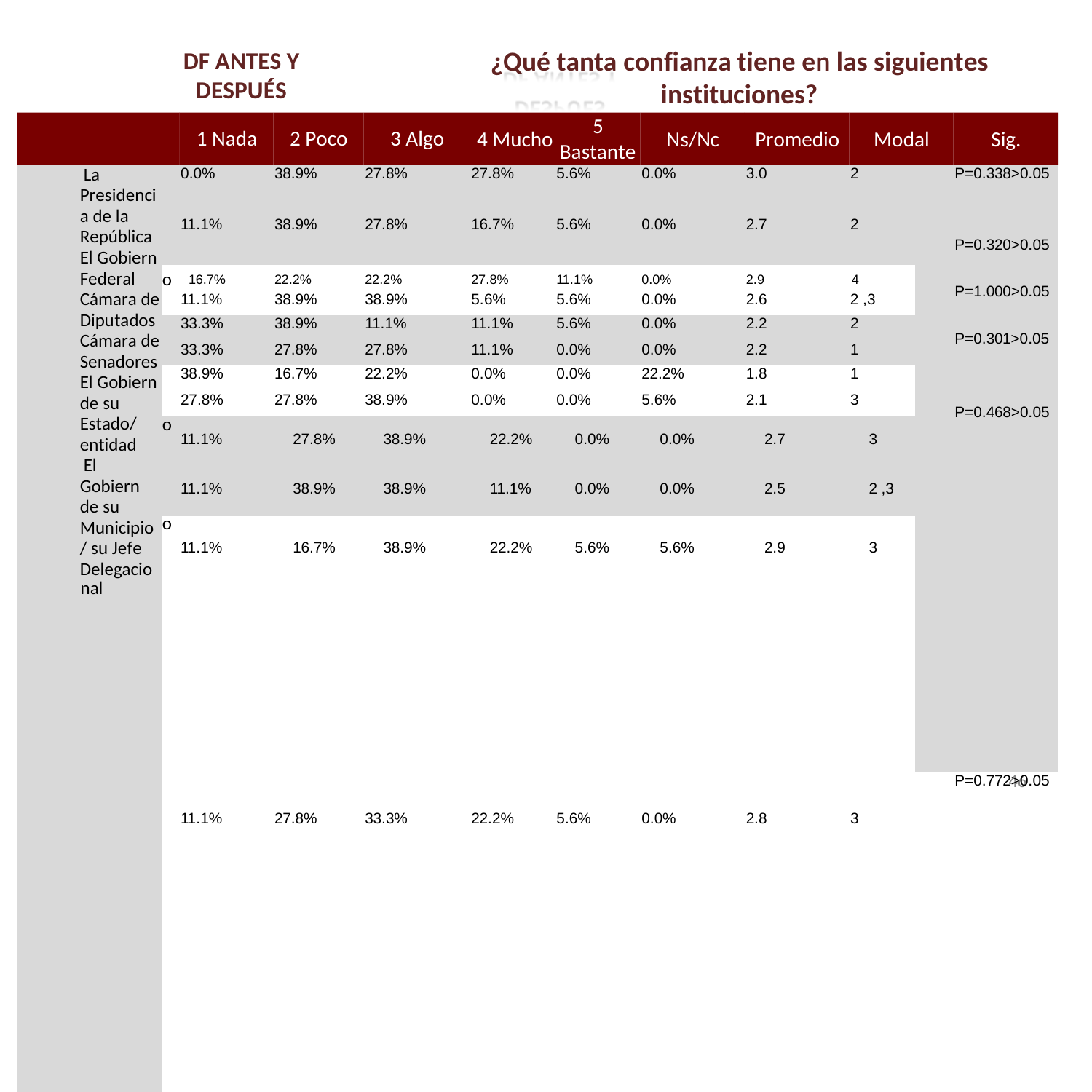

Creencias y religión
# ¿Qué tanta confianza tiene en las siguientes instituciones?
DF ANTES Y
DESPUÉS

5
Bastante

1 Nada
2 Poco
3 Algo
4 Mucho
Ns/Nc
Promedio
Modal
Sig.
| La Presidencia de la República El Gobiern Federal Cámara de Diputados Cámara de Senadores El Gobiern de su Estado/ entidad El Gobiern de su Municipio/ su Jefe Delegacio nal | 0.0% | 38.9% | 27.8% | 27.8% | 5.6% | 0.0% | 3.0 | 2 | P=0.338>0.05 P=0.320>0.05 P=1.000>0.05 P=0.301>0.05 P=0.468>0.05 |
| --- | --- | --- | --- | --- | --- | --- | --- | --- | --- |
|  | 11.1% | 38.9% | 27.8% | 16.7% | 5.6% | 0.0% | 2.7 | 2 |  |
|  | o 16.7% 22.2% 22.2% 27.8% 11.1% 0.0% 2.9 4 |  |  |  |  |  |  |  |  |
|  | 11.1% | 38.9% | 38.9% | 5.6% | 5.6% | 0.0% | 2.6 | 2 ,3 |  |
|  | 33.3% | 38.9% | 11.1% | 11.1% | 5.6% | 0.0% | 2.2 | 2 |  |
|  | 33.3% | 27.8% | 27.8% | 11.1% | 0.0% | 0.0% | 2.2 | 1 |  |
|  | 38.9% | 16.7% | 22.2% | 0.0% | 0.0% | 22.2% | 1.8 | 1 |  |
|  | 27.8% | 27.8% | 38.9% | 0.0% | 0.0% | 5.6% | 2.1 | 3 |  |
|  | o 11.1% 27.8% 38.9% 22.2% 0.0% 0.0% 2.7 3 11.1% 38.9% 38.9% 11.1% 0.0% 0.0% 2.5 2 ,3 |  |  |  |  |  |  |  |  |
|  | o 11.1% 16.7% 38.9% 22.2% 5.6% 5.6% 2.9 3 |  |  |  |  |  |  |  |  |
|  |  |  |  |  |  |  |  |  | P=0.772>0.05 |
|  | 11.1% | 27.8% | 33.3% | 22.2% | 5.6% | 0.0% | 2.8 | 3 |  |
| La CNDH | 5.6% 0.0% | 11.1% 33.3% | 38.9% 22.2% | 16.7% 33.3% | 16.7% 5.6% | 11.1% 5.6% | 3.3 3.1 | 3 2 , 4 | P=0.603>0.05 |

46